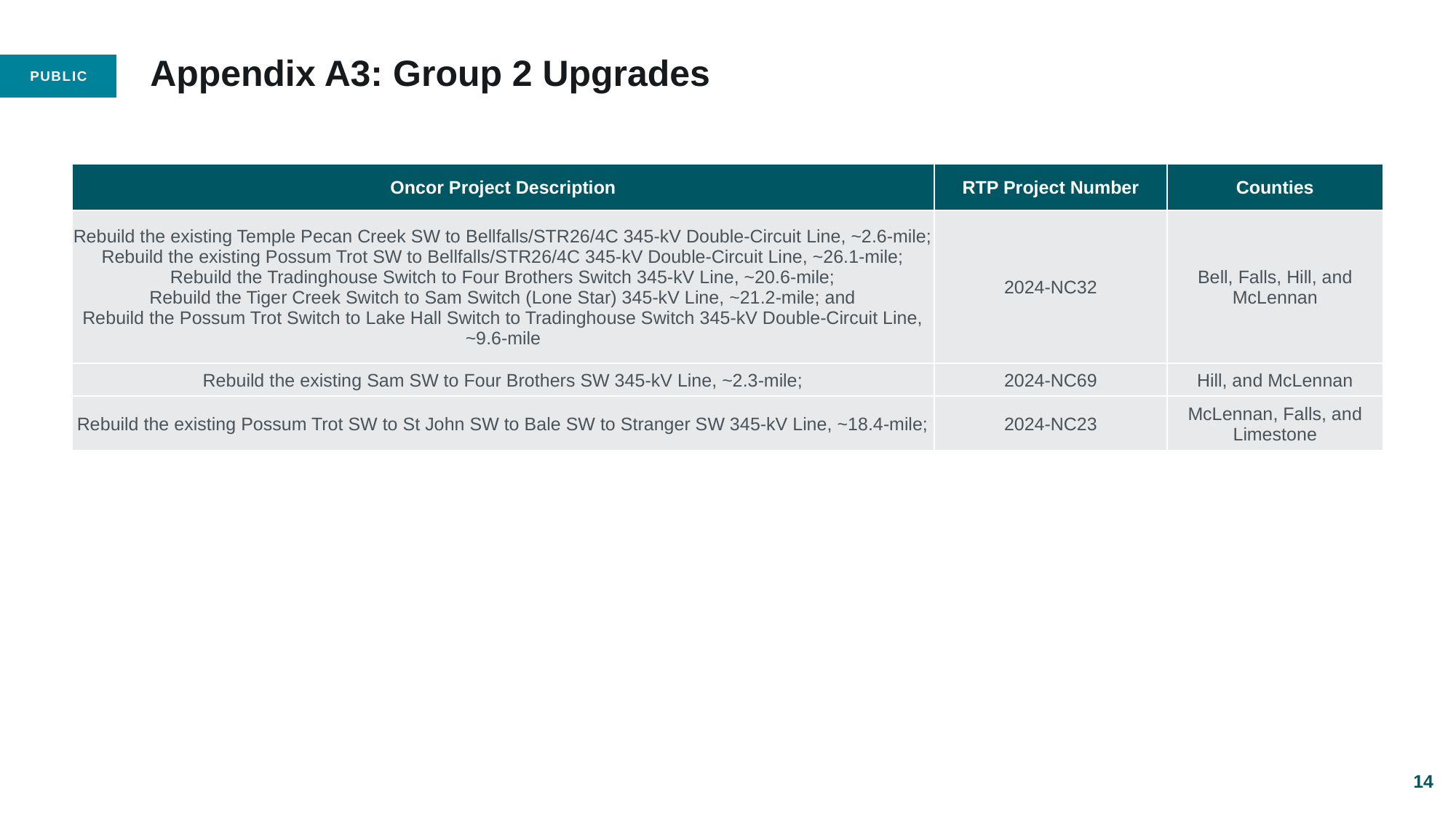

# Appendix A3: Group 2 Upgrades
| Oncor Project Description | RTP Project Number | Counties |
| --- | --- | --- |
| Rebuild the existing Temple Pecan Creek SW to Bellfalls/STR26/4C 345-kV Double-Circuit Line, ~2.6-mile; Rebuild the existing Possum Trot SW to Bellfalls/STR26/4C 345-kV Double-Circuit Line, ~26.1-mile; Rebuild the Tradinghouse Switch to Four Brothers Switch 345-kV Line, ~20.6-mile; Rebuild the Tiger Creek Switch to Sam Switch (Lone Star) 345-kV Line, ~21.2-mile; and Rebuild the Possum Trot Switch to Lake Hall Switch to Tradinghouse Switch 345-kV Double-Circuit Line, ~9.6-mile | 2024-NC32 | Bell, Falls, Hill, and McLennan |
| Rebuild the existing Sam SW to Four Brothers SW 345-kV Line, ~2.3-mile; | 2024-NC69 | Hill, and McLennan |
| Rebuild the existing Possum Trot SW to St John SW to Bale SW to Stranger SW 345-kV Line, ~18.4-mile; | 2024-NC23 | McLennan, Falls, and Limestone |
14